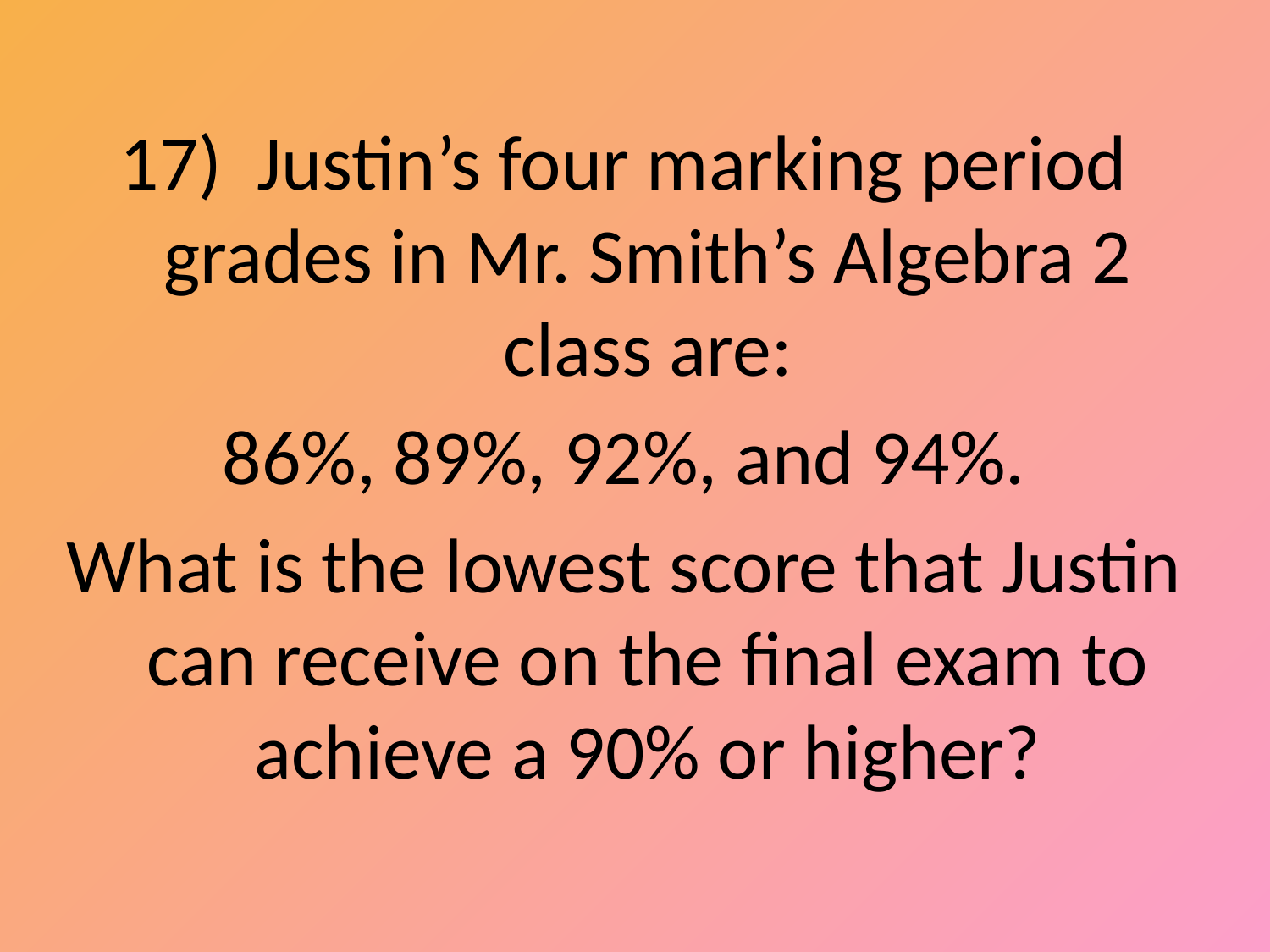

17)  Justin’s four marking period grades in Mr. Smith’s Algebra 2 class are:
86%, 89%, 92%, and 94%.
What is the lowest score that Justin can receive on the final exam to achieve a 90% or higher?